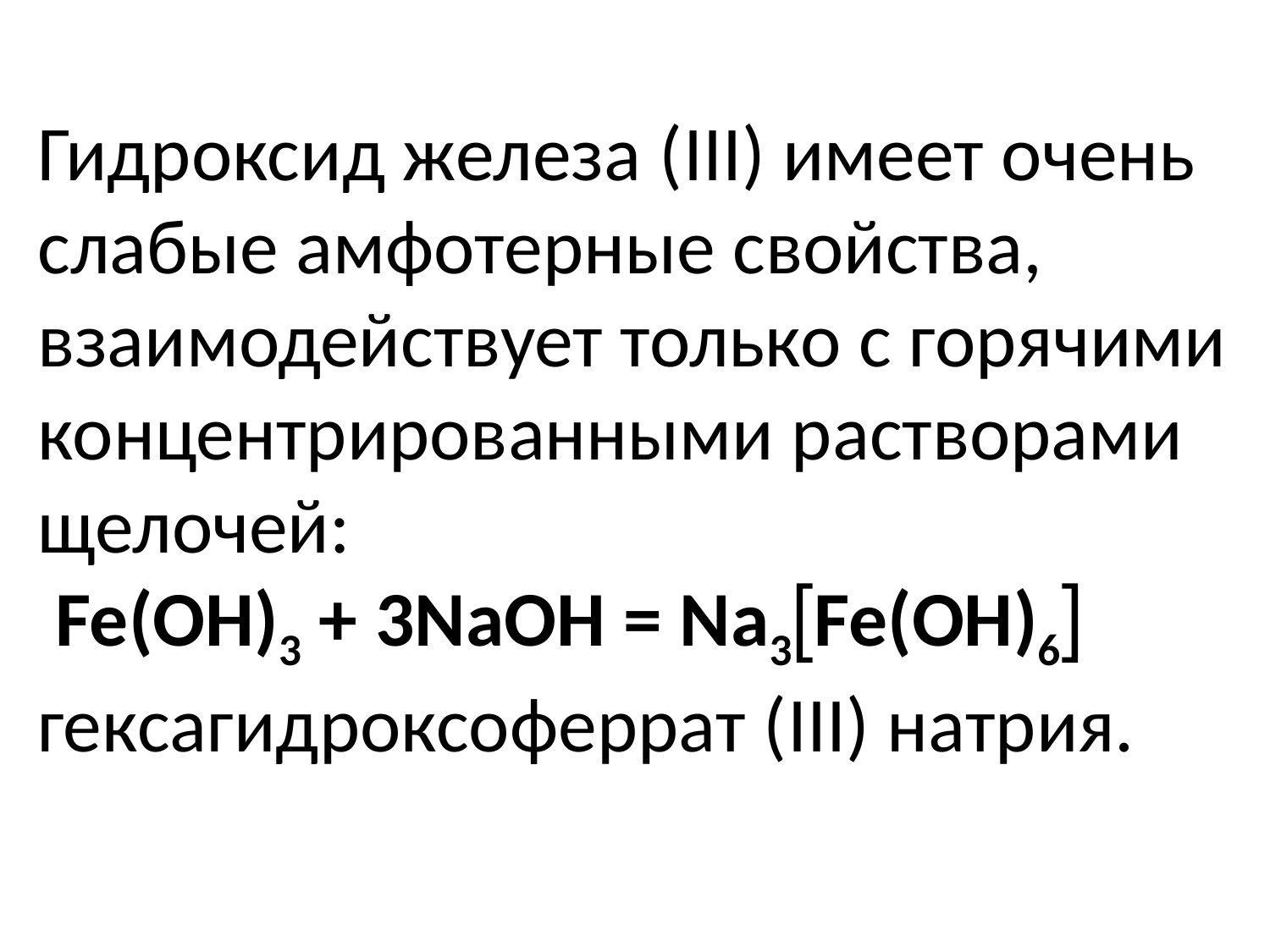

# Гидроксид железа (III) имеет очень слабые амфотерные свойства, взаимодействует только с горячими концентрированными растворами щелочей: Fe(OH)3 + 3NaOH = Na3[Fe(OH)6] гексагидроксоферрат (III) натрия.